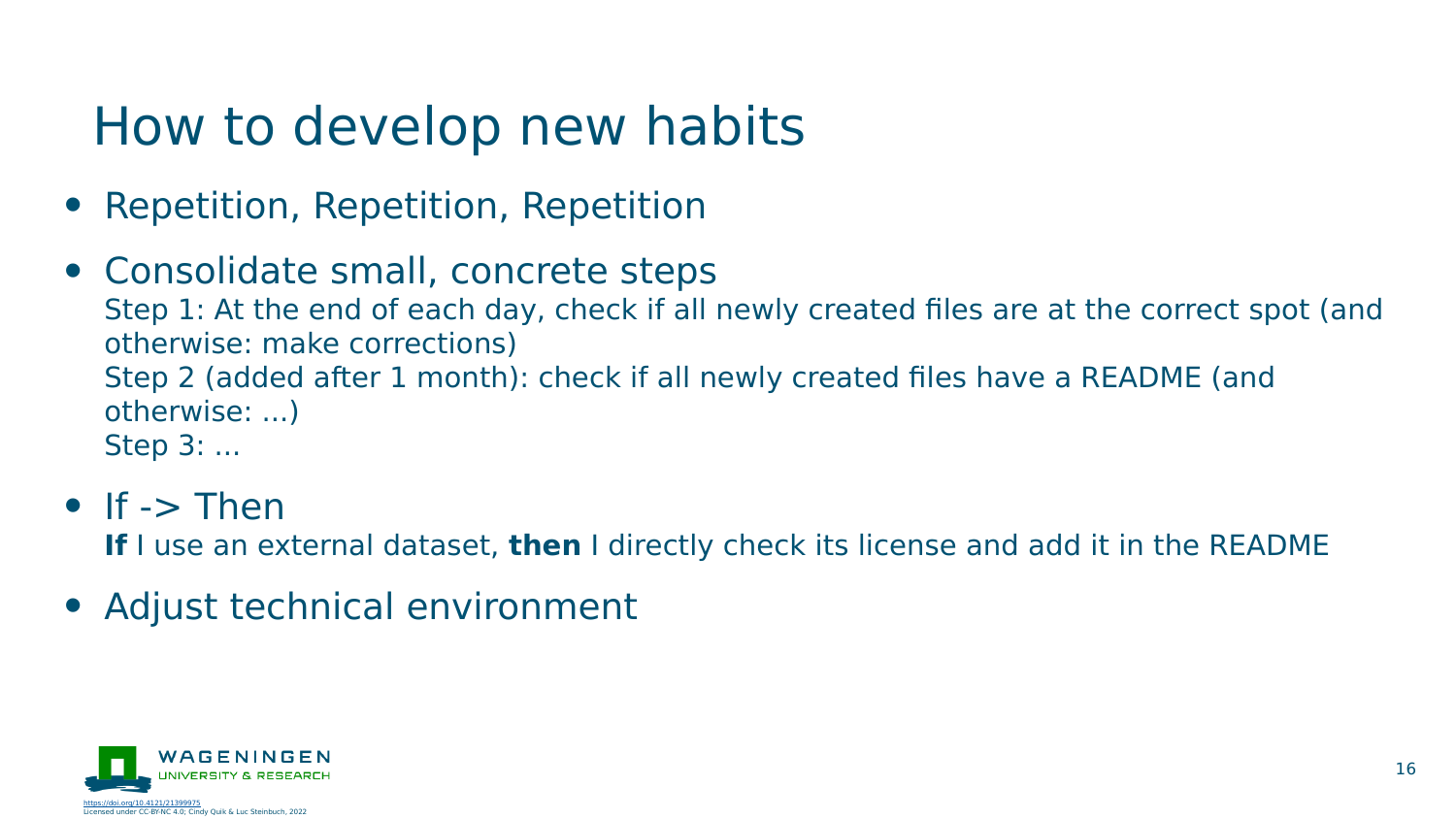

# How to develop new habits
Repetition, Repetition, Repetition
Consolidate small, concrete steps
Step 1: At the end of each day, check if all newly created files are at the correct spot (and otherwise: make corrections)
Step 2 (added after 1 month): check if all newly created files have a README (and otherwise: ...)
Step 3: ...
If -> Then
If I use an external dataset, then I directly check its license and add it in the README
Adjust technical environment

16